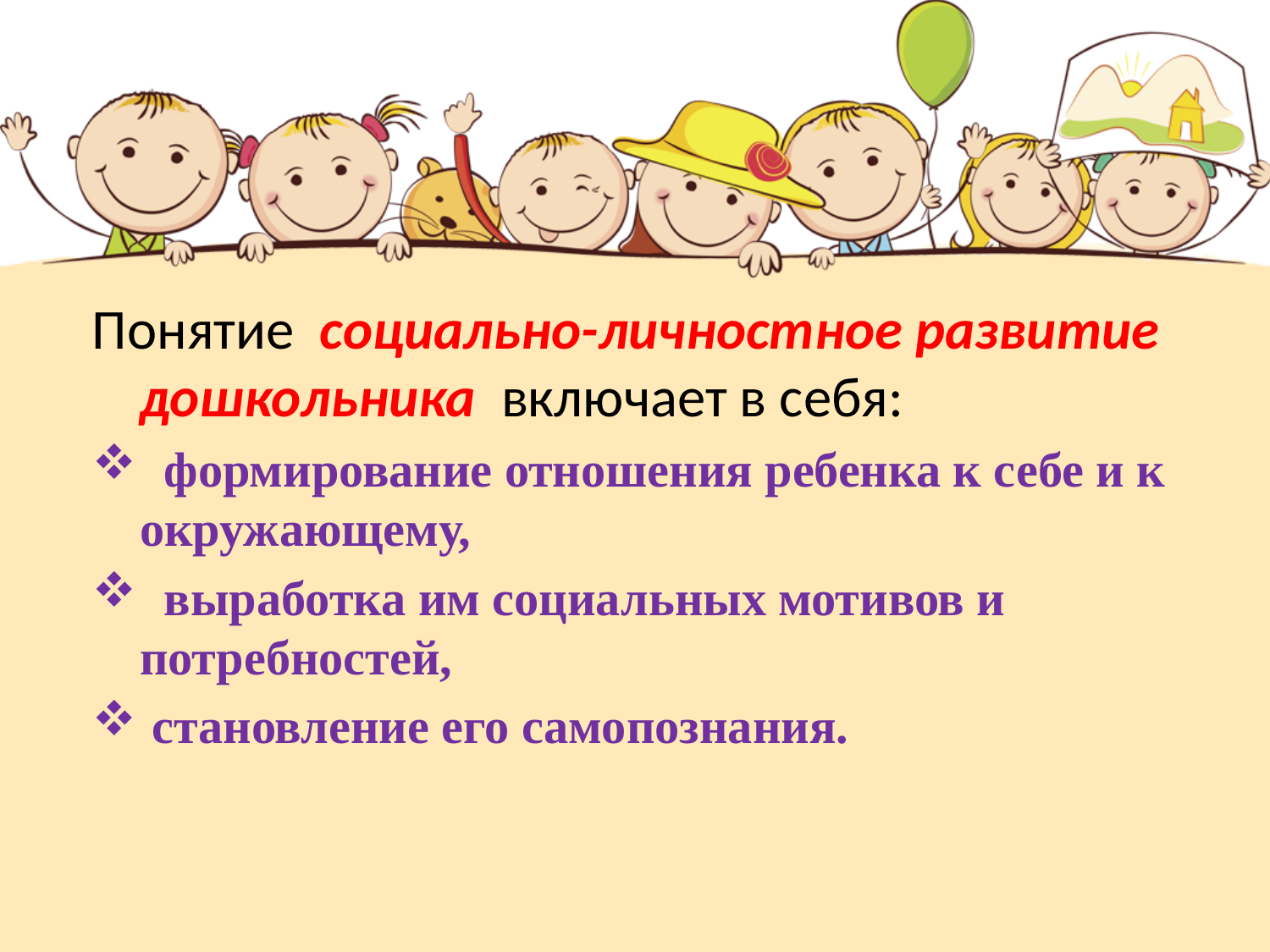

#
Понятие  социально-личностное развитие дошкольника  включает в себя:
  формирование отношения ребенка к себе и к окружающему,
  выработка им социальных мотивов и потребностей,
 становление его самопознания.